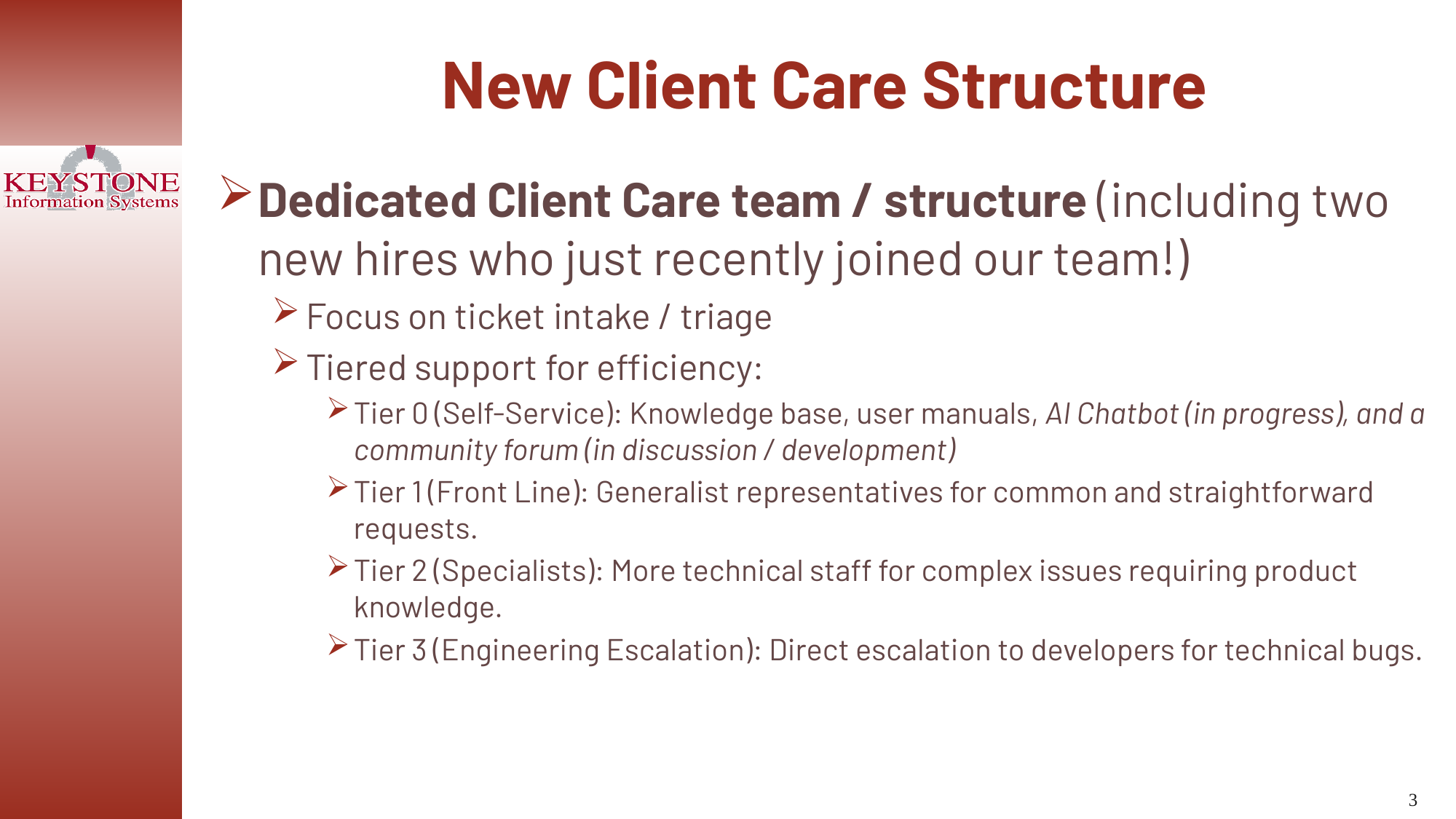

New Client Care Structure
Dedicated Client Care team / structure (including two new hires who just recently joined our team!) ﻿
Focus on ticket intake / triage
Tiered support for efficiency:
Tier 0 (Self-Service): Knowledge base, user manuals, AI Chatbot (in progress), and a community forum (in discussion / development)
Tier 1 (Front Line): Generalist representatives for common and straightforward requests.
Tier 2 (Specialists): More technical staff for complex issues requiring product knowledge.
Tier 3 (Engineering Escalation): Direct escalation to developers for technical bugs.
3